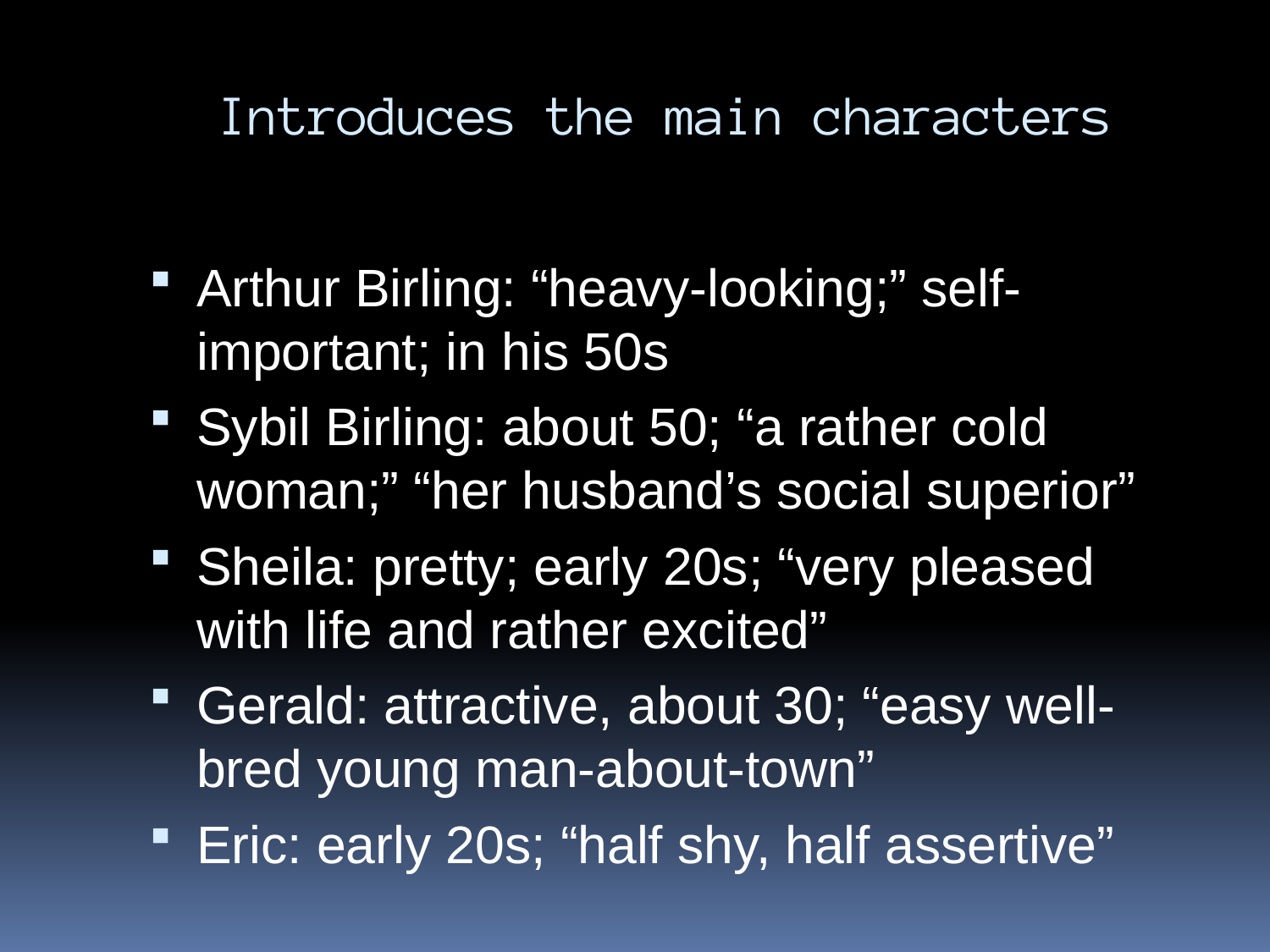

# Introduces the main characters
Arthur Birling: “heavy-looking;” self-important; in his 50s
Sybil Birling: about 50; “a rather cold woman;” “her husband’s social superior”
Sheila: pretty; early 20s; “very pleased with life and rather excited”
Gerald: attractive, about 30; “easy well-bred young man-about-town”
Eric: early 20s; “half shy, half assertive”